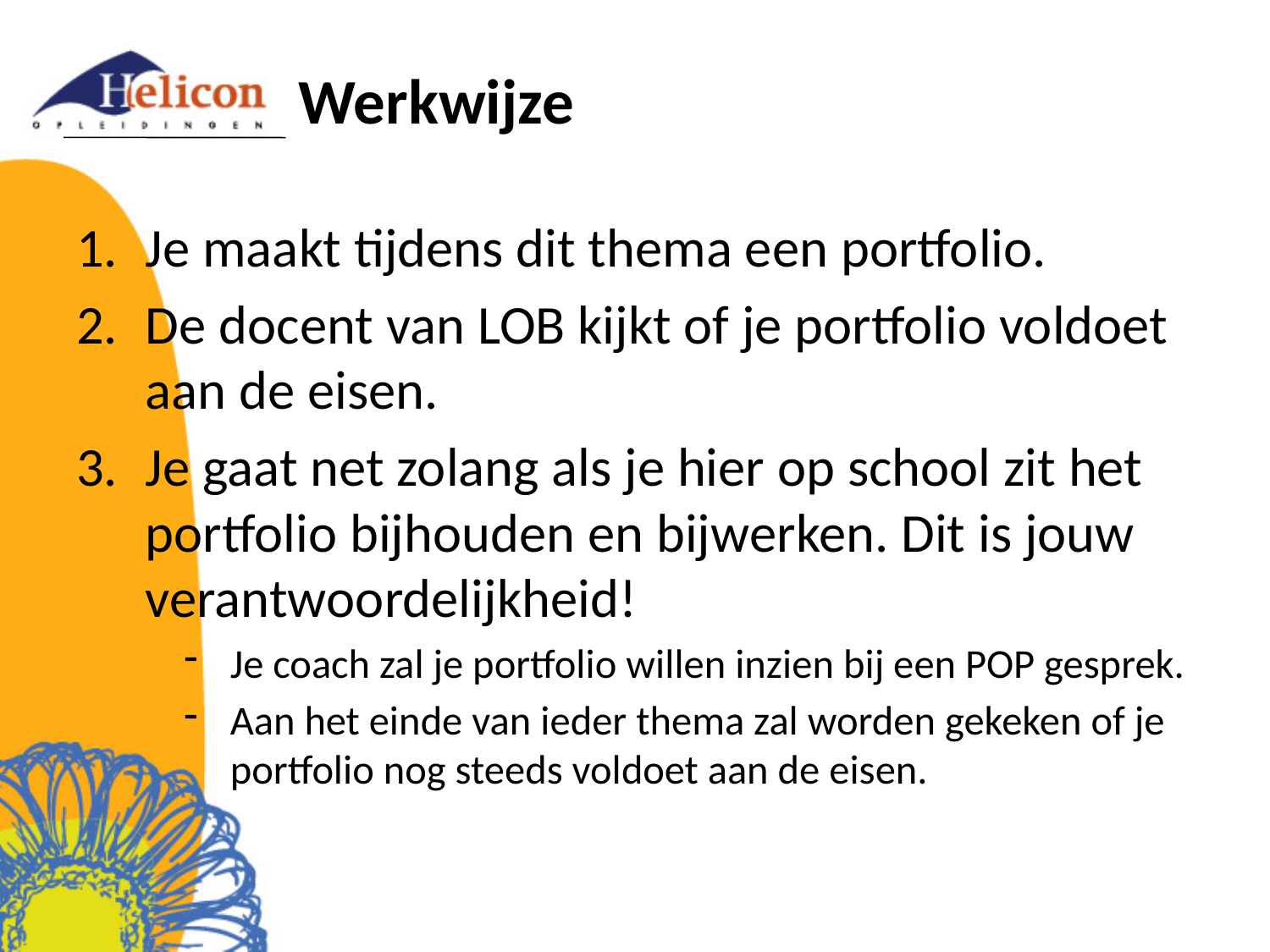

# Werkwijze

Je maakt tijdens dit thema een portfolio.
De docent van LOB kijkt of je portfolio voldoet aan de eisen.
Je gaat net zolang als je hier op school zit het  portfolio bijhouden en bijwerken. Dit is jouw verantwoordelijkheid!
Je coach zal je portfolio willen inzien bij een POP gesprek.
Aan het einde van ieder thema zal worden gekeken of je portfolio nog steeds voldoet aan de eisen.